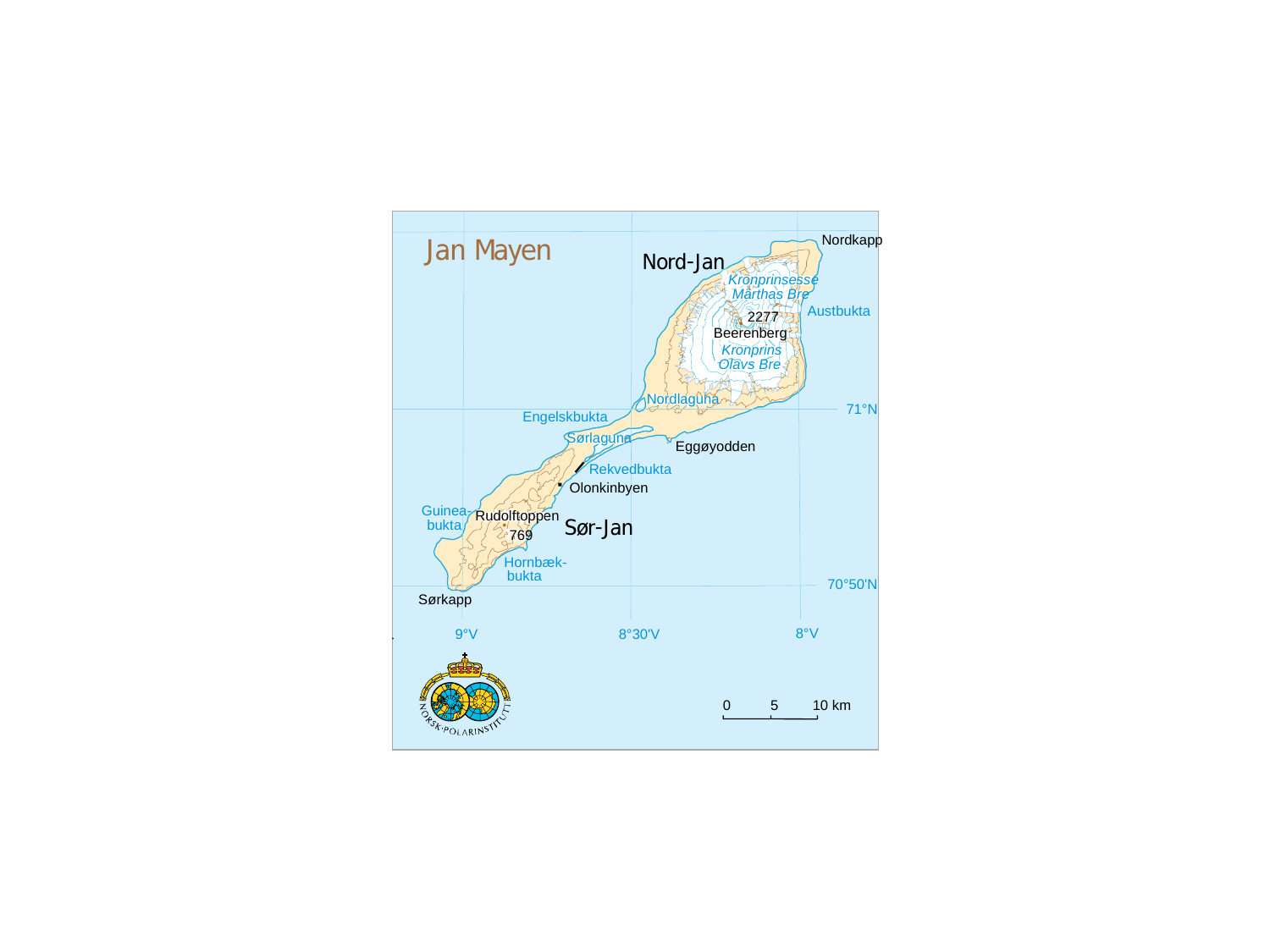

Nordkapp
Jan M
a
y
en

No
r
d
-
Jan

 Kronprinsesse

Märthas Bre

Austbukta

 2277

 Beerenberg

 Kronprins

Olavs Bre

Nordlaguna

71°N

 Engelskbukta

Sørlaguna

 Eggøyodden

    Rekvedbukta

Olonkinbyen

   Guinea-
 Rudolftoppen

Sø
r
-
Jan

    bukta

 769

  Hornbæk-

  bukta
70°50'N

 Sørkapp
8°V
9°V
8°30'V

5
10 km

0